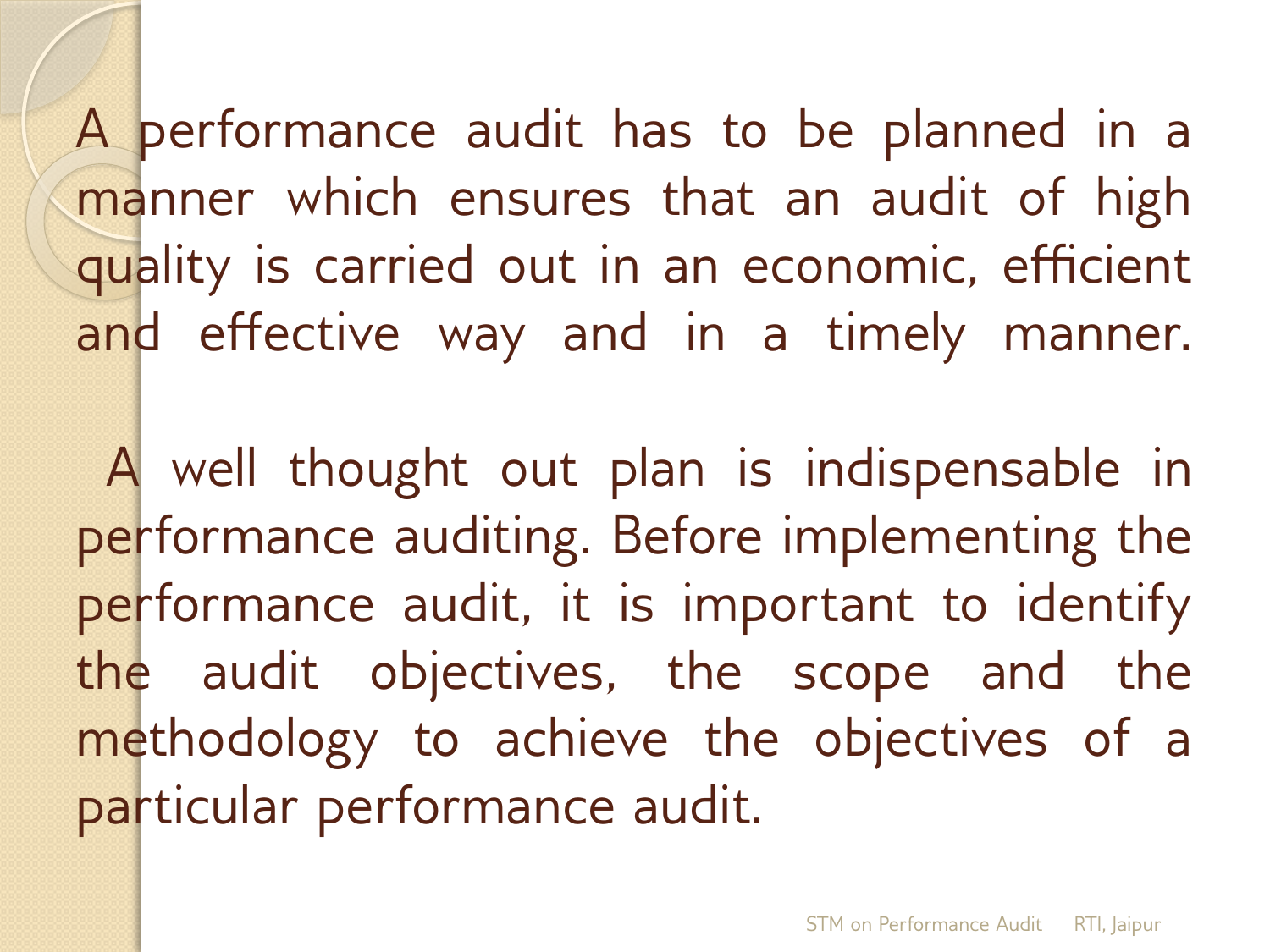

# A performance audit has to be planned in a manner which ensures that an audit of high quality is carried out in an economic, efficient and effective way and in a timely manner. A well thought out plan is indispensable in performance auditing. Before implementing the performance audit, it is important to identify the audit objectives, the scope and the methodology to achieve the objectives of a particular performance audit.
STM on Performance Audit     RTI, Jaipur